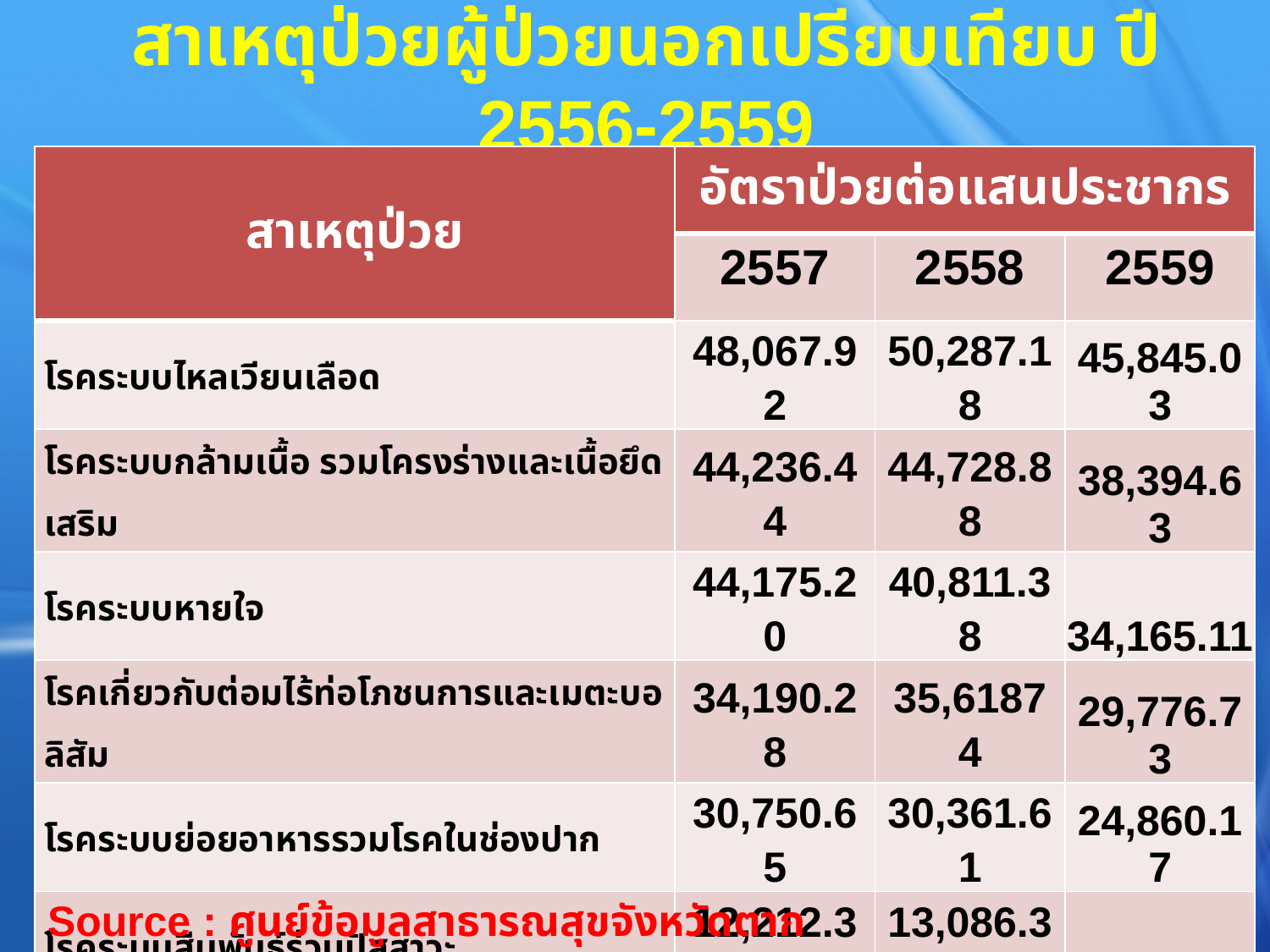

# สาเหตุป่วยผู้ป่วยนอกเปรียบเทียบ ปี 2556-2559
| สาเหตุป่วย | อัตราป่วยต่อแสนประชากร |  |  |
| --- | --- | --- | --- |
|  | 2557 | 2558 | 2559 |
| โรคระบบไหลเวียนเลือด | 48,067.92 | 50,287.18 | 45,845.03 |
| โรคระบบกล้ามเนื้อ รวมโครงร่างและเนื้อยึดเสริม | 44,236.44 | 44,728.88 | 38,394.63 |
| โรคระบบหายใจ | 44,175.20 | 40,811.38 | 34,165.11 |
| โรคเกี่ยวกับต่อมไร้ท่อโภชนการและเมตะบอลิสัม | 34,190.28 | 35,61874 | 29,776.73 |
| โรคระบบย่อยอาหารรวมโรคในช่องปาก | 30,750.65 | 30,361.61 | 24,860.17 |
| โรคระบบสืบพันธุ์ร่วมปัสสาวะ | 12,212.39 | 13,086.39 | 11,455.45 |
| โรคติดเชื้อและปรสิต | 12,423.52 | 11,916.53 | 9,850.26 |
| ภาวะแปรปรวนทางจิตและพฤติกรรม | 7,063.73 | 8,094.85 | 7,433.26 |
| โรคผิวหนังและเนื้อเยื้อใต้ผิวหนัง | 7,592.33 | 7,624.09 | 6,396.98 |
| โรคตารวมส่วนประกอบของตา | 7,299.48 | 6,416.61 | 4,700.75 |
Source : ศูนย์ข้อมูลสาธารณสุขจังหวัดตาก